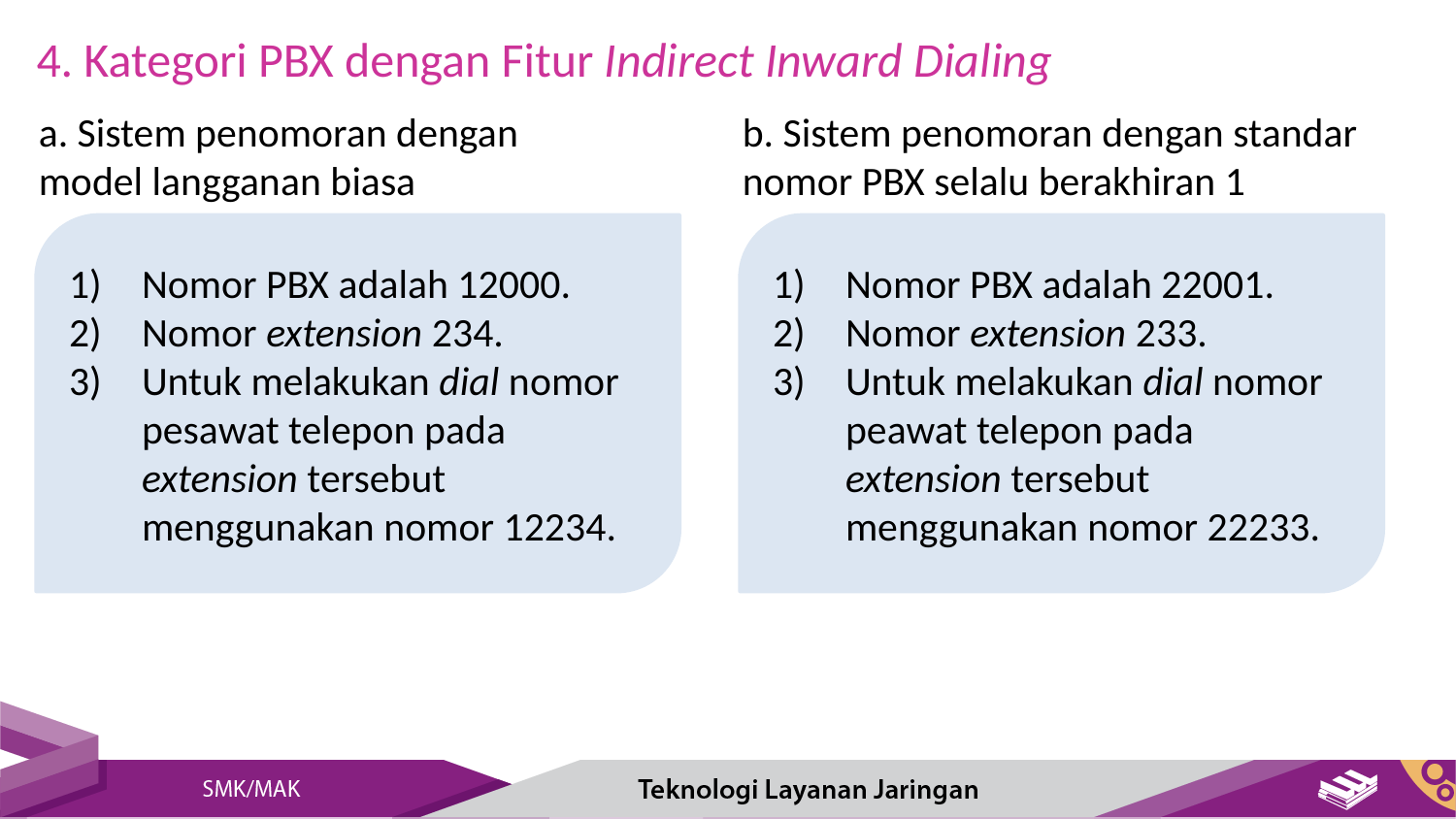

4. Kategori PBX dengan Fitur Indirect Inward Dialing
a. Sistem penomoran dengan model langganan biasa
b. Sistem penomoran dengan standar nomor PBX selalu berakhiran 1
Nomor PBX adalah 12000.
Nomor extension 234.
Untuk melakukan dial nomor pesawat telepon pada extension tersebut menggunakan nomor 12234.
Nomor PBX adalah 22001.
Nomor extension 233.
Untuk melakukan dial nomor peawat telepon pada extension tersebut menggunakan nomor 22233.